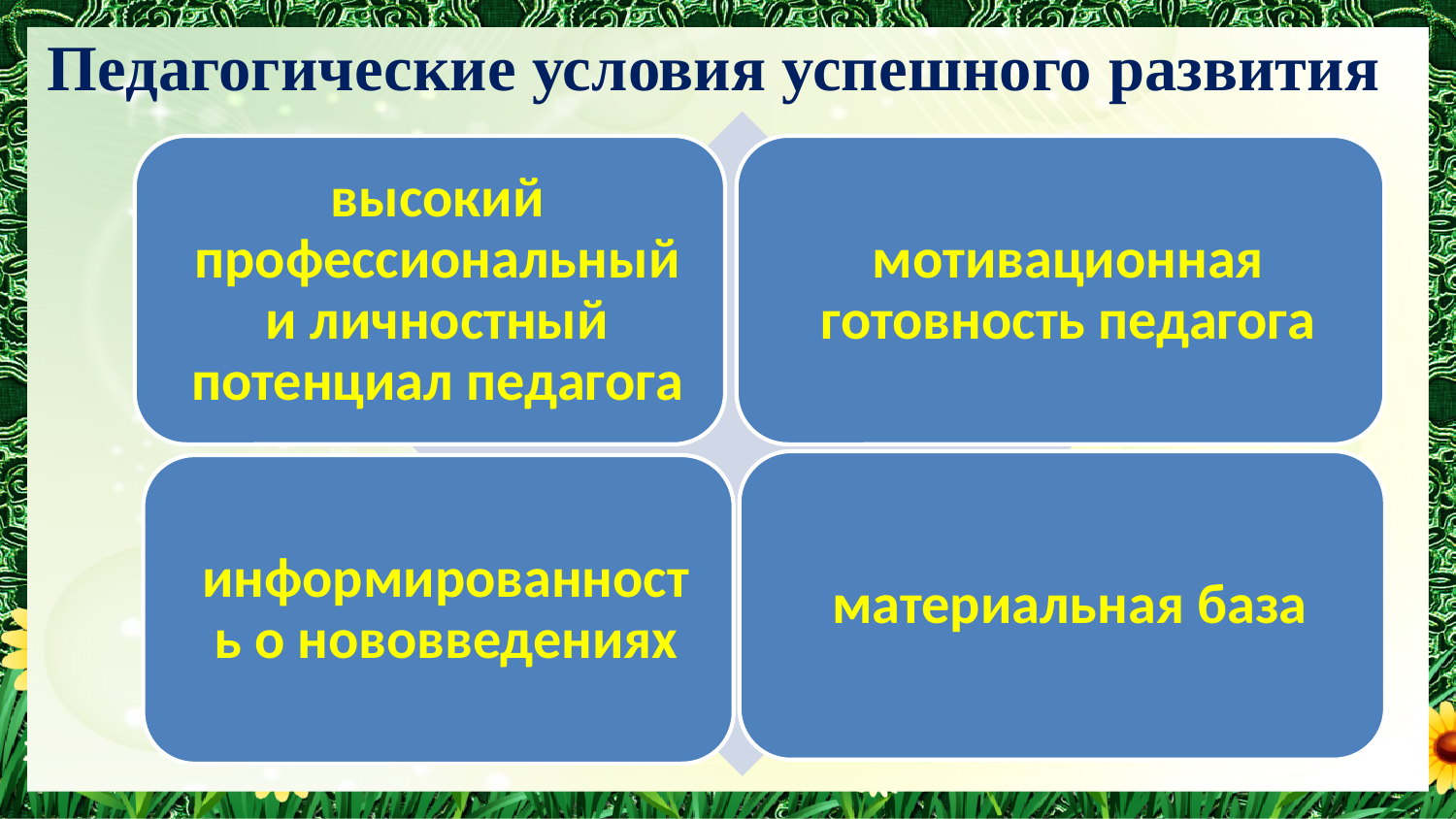

# Педагогические условия успешного развития
высокий профессиональный и личностный потенциал педагога
мотивационная готовность педагога
информированность о нововведениях
материальная база